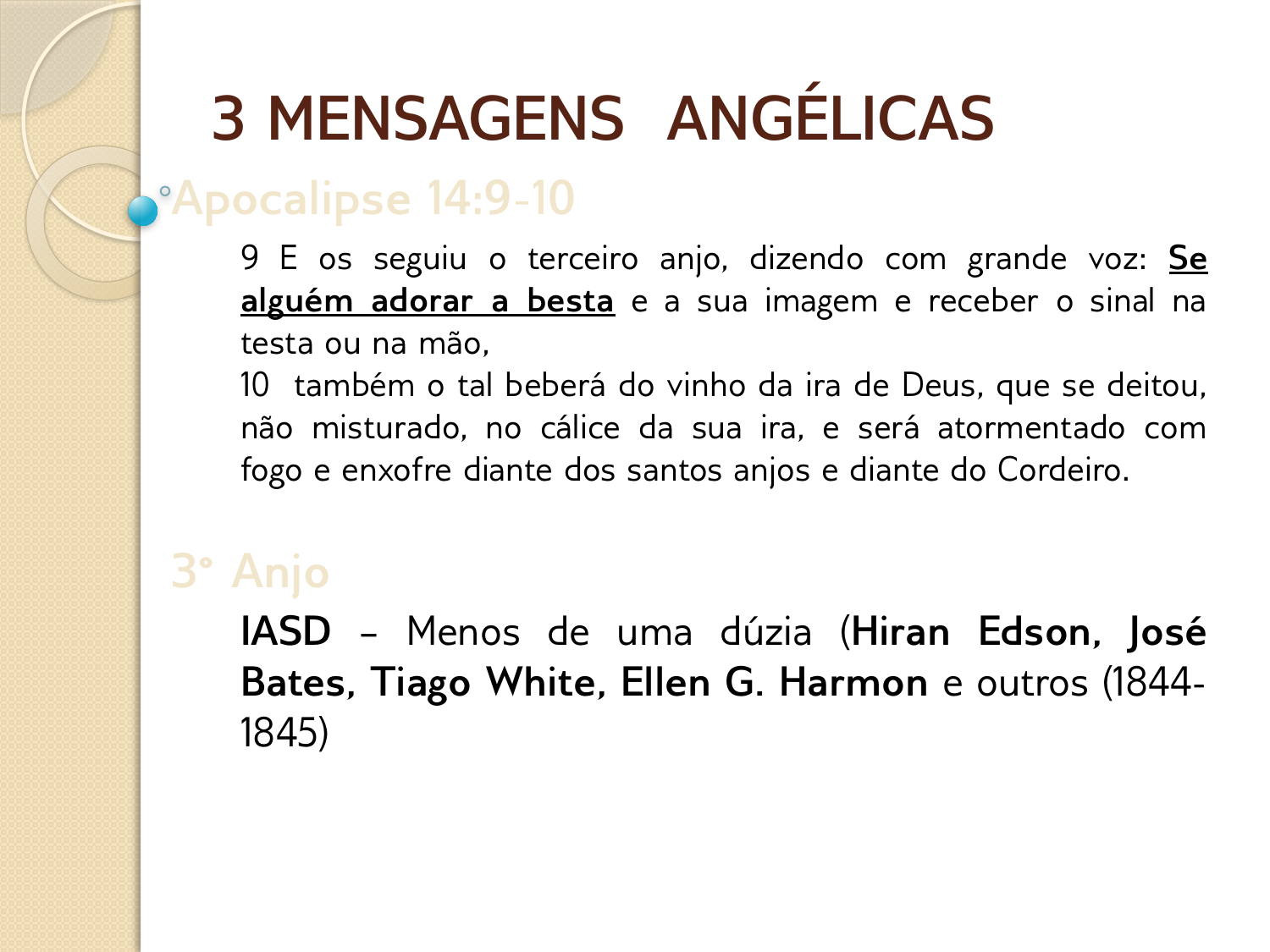

3 MENSAGENS  ANGÉLICAS
Apocalipse 14:9-10
9 E os seguiu o terceiro anjo, dizendo com grande voz: Se alguém adorar a besta e a sua imagem e receber o sinal na testa ou na mão,
10  também o tal beberá do vinho da ira de Deus, que se deitou, não misturado, no cálice da sua ira, e será atormentado com fogo e enxofre diante dos santos anjos e diante do Cordeiro.

3° Anjo
IASD – Menos de uma dúzia (Hiran Edson, José Bates, Tiago White, Ellen G. Harmon e outros (1844-1845)